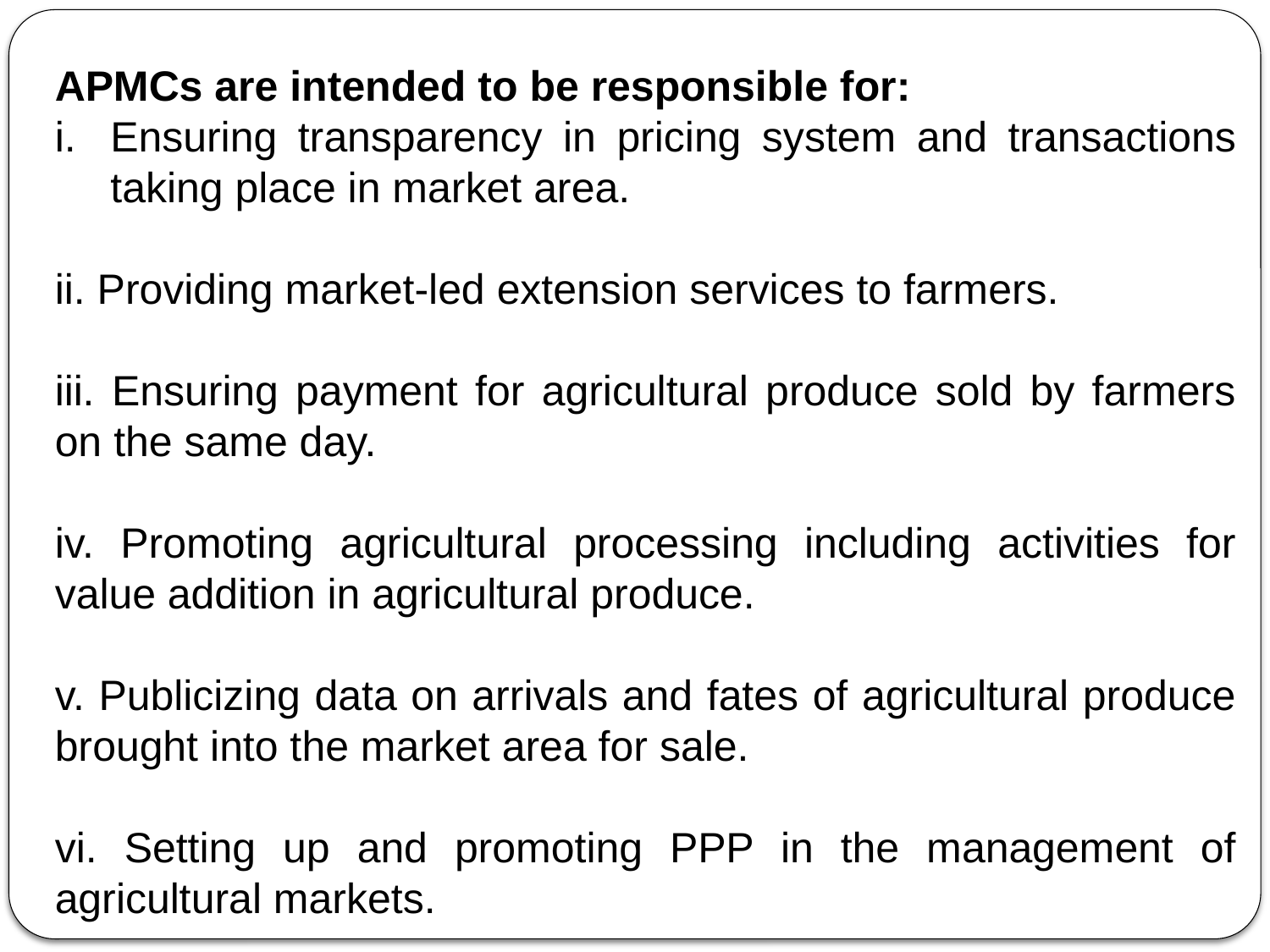

APMCs are intended to be responsible for:
Ensuring transparency in pricing system and transactions taking place in market area.

ii. Providing market-led extension services to farmers.

iii. Ensuring payment for agricultural produce sold by farmers on the same day.

iv. Promoting agricultural processing including activities for value addition in agricultural produce.

v. Publicizing data on arrivals and fates of agricultural produce brought into the market area for sale.

vi. Setting up and promoting PPP in the management of agricultural markets.